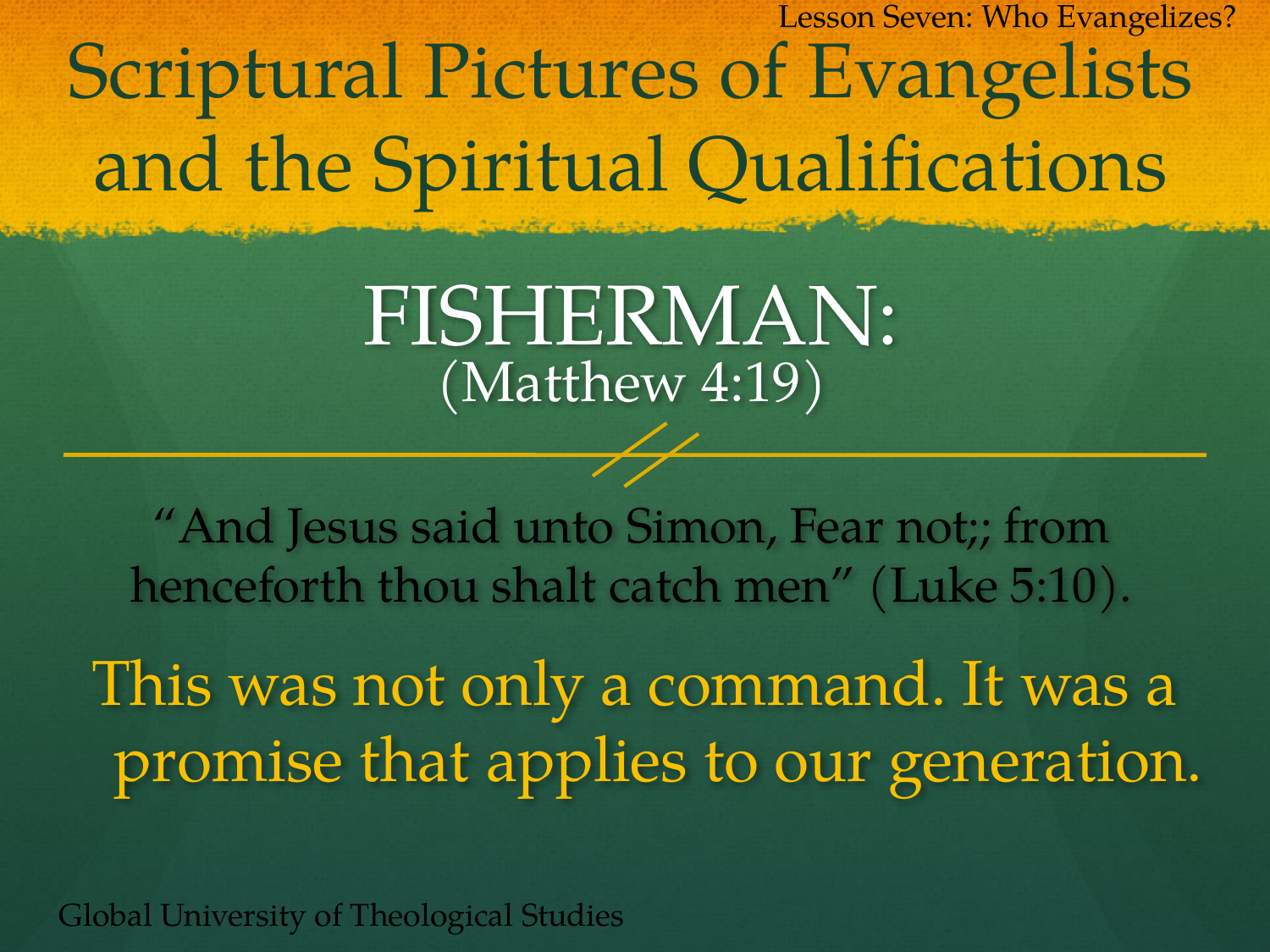

Lesson Seven: Who Evangelizes?

# Scriptural Pictures of Evangelists and the Spiritual Qualifications
FISHERMAN:
(Matthew 4:19)
“And Jesus said unto Simon, Fear not;; from henceforth thou shalt catch men” (Luke 5:10).
This was not only a command. It was a promise that applies to our generation.
Global University of Theological Studies